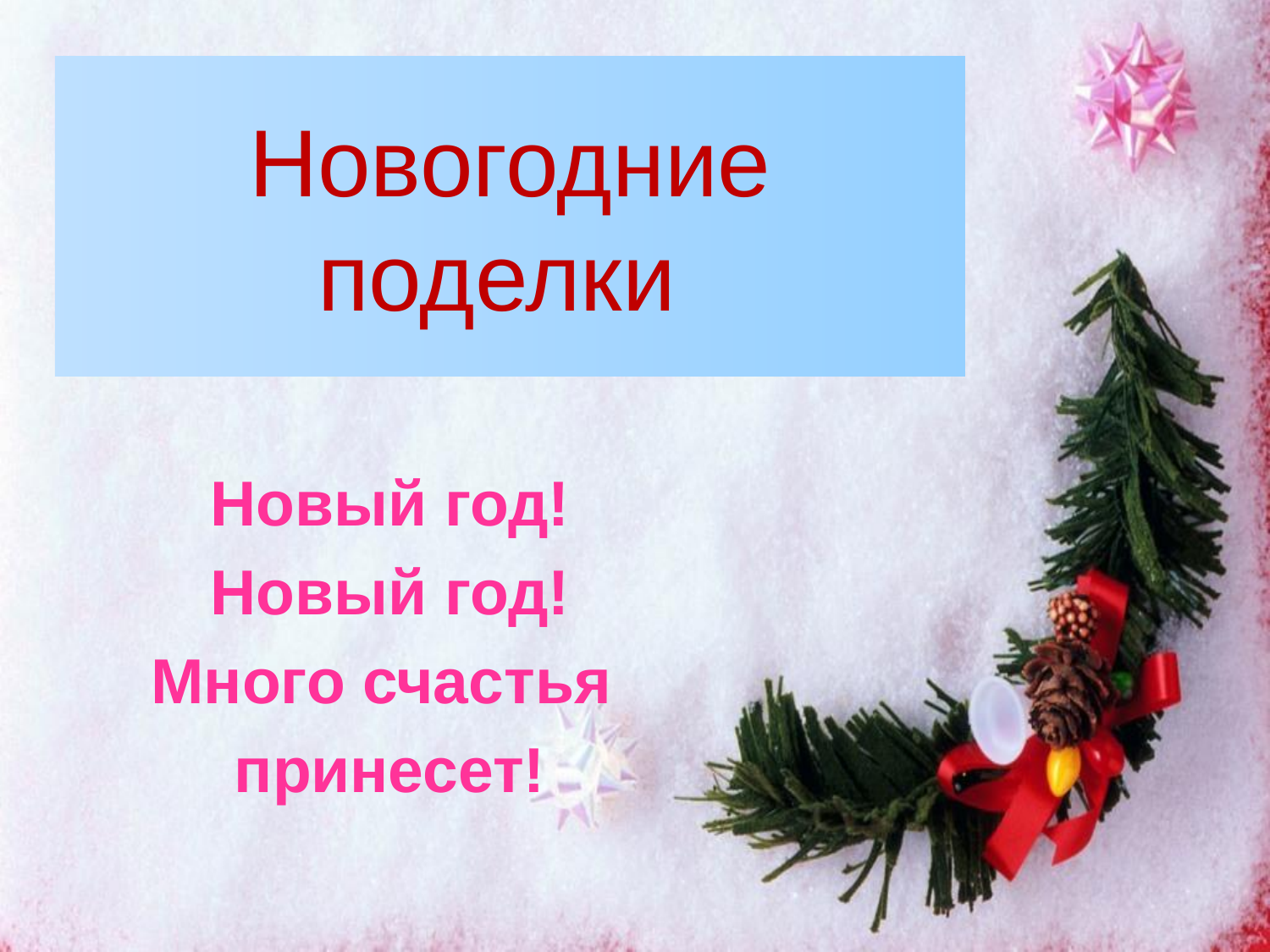

# Новогодние поделки
Новый год!
Новый год!
Много счастья
принесет!